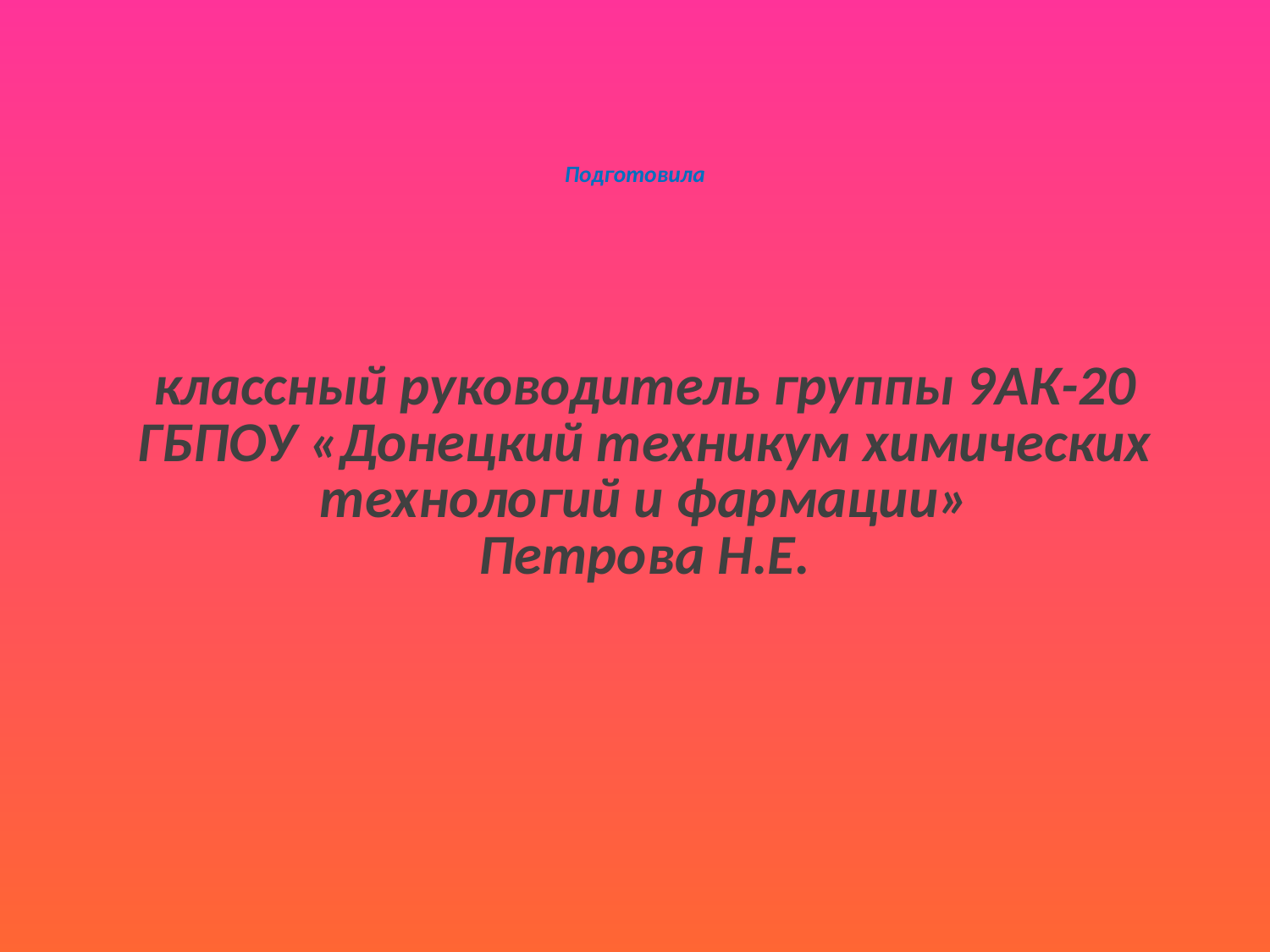

# Подготовила
классный руководитель группы 9АК-20 ГБПОУ «Донецкий техникум химических технологий и фармации»
Петрова Н.Е.